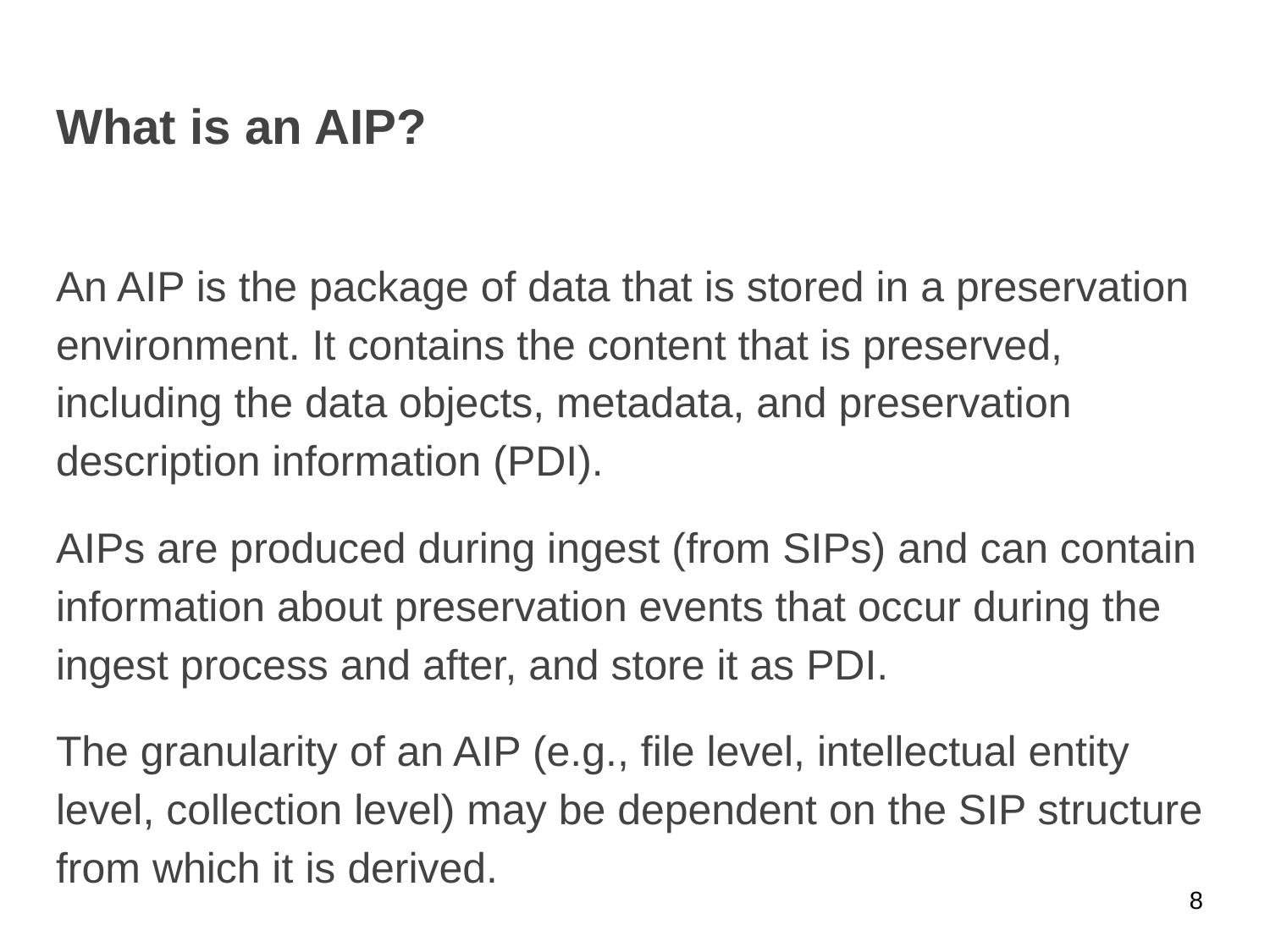

# What is an AIP?
An AIP is the package of data that is stored in a preservation environment. It contains the content that is preserved, including the data objects, metadata, and preservation description information (PDI).
AIPs are produced during ingest (from SIPs) and can contain information about preservation events that occur during the ingest process and after, and store it as PDI.
The granularity of an AIP (e.g., file level, intellectual entity level, collection level) may be dependent on the SIP structure from which it is derived.
8